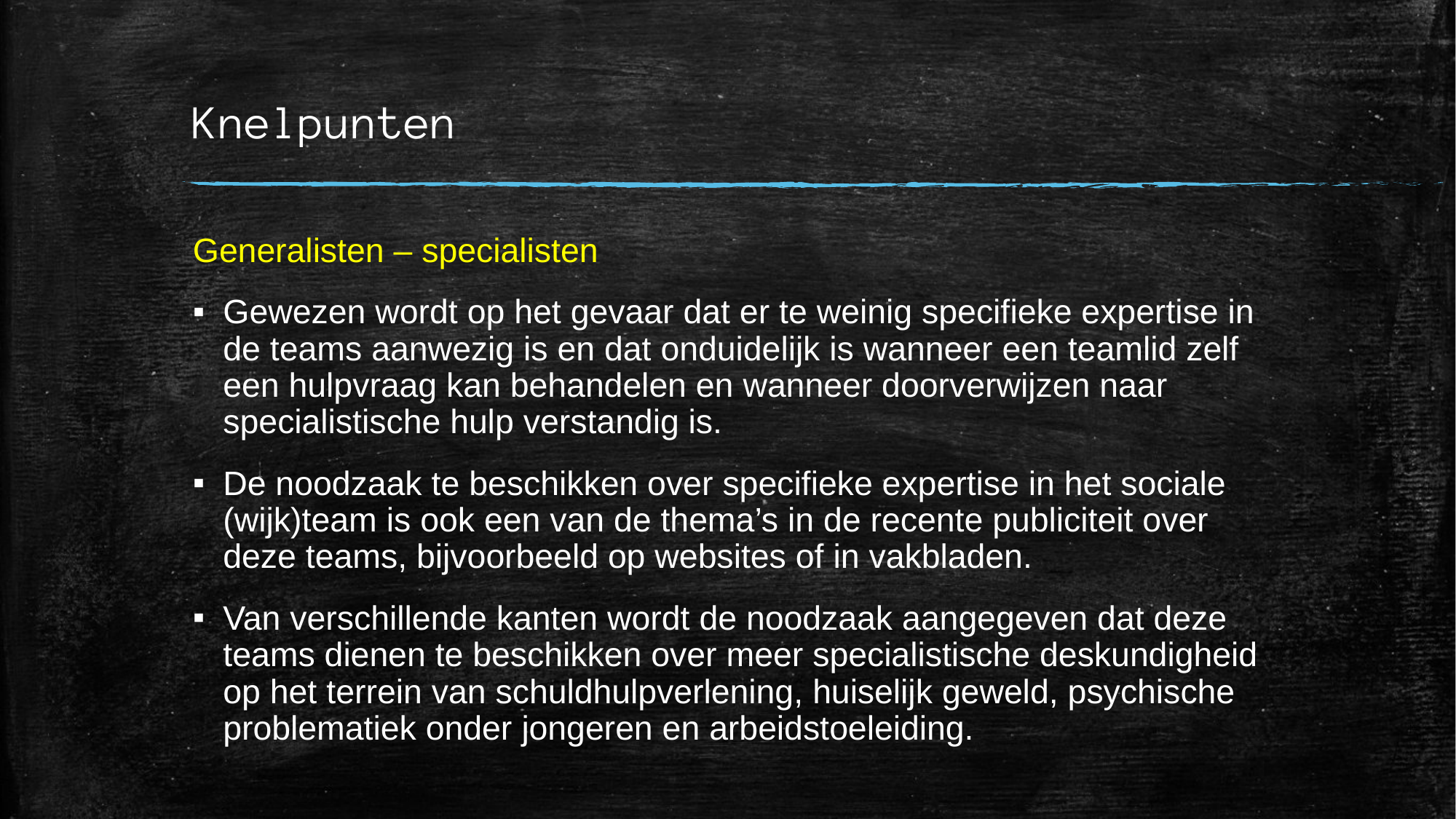

# Knelpunten
Generalisten – specialisten
Gewezen wordt op het gevaar dat er te weinig specifieke expertise in de teams aanwezig is en dat onduidelijk is wanneer een teamlid zelf een hulpvraag kan behandelen en wanneer doorverwijzen naar specialistische hulp verstandig is.
De noodzaak te beschikken over specifieke expertise in het sociale (wijk)team is ook een van de thema’s in de recente publiciteit over deze teams, bijvoorbeeld op websites of in vakbladen.
Van verschillende kanten wordt de noodzaak aangegeven dat deze teams dienen te beschikken over meer specialistische deskundigheid op het terrein van schuldhulpverlening, huiselijk geweld, psychische problematiek onder jongeren en arbeidstoeleiding.